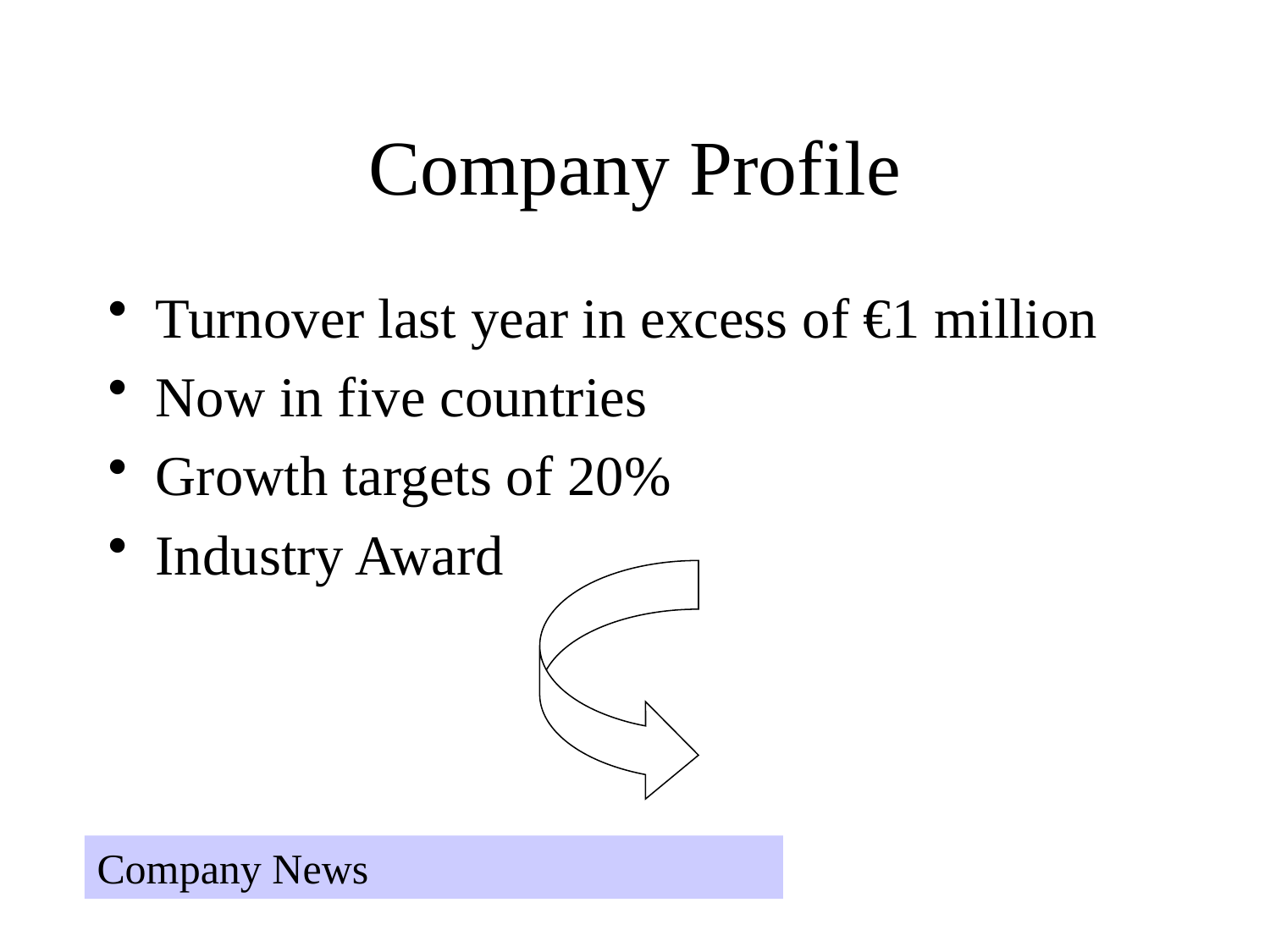

# Company Profile
Turnover last year in excess of €1 million
Now in five countries
Growth targets of 20%
Industry Award

Company News